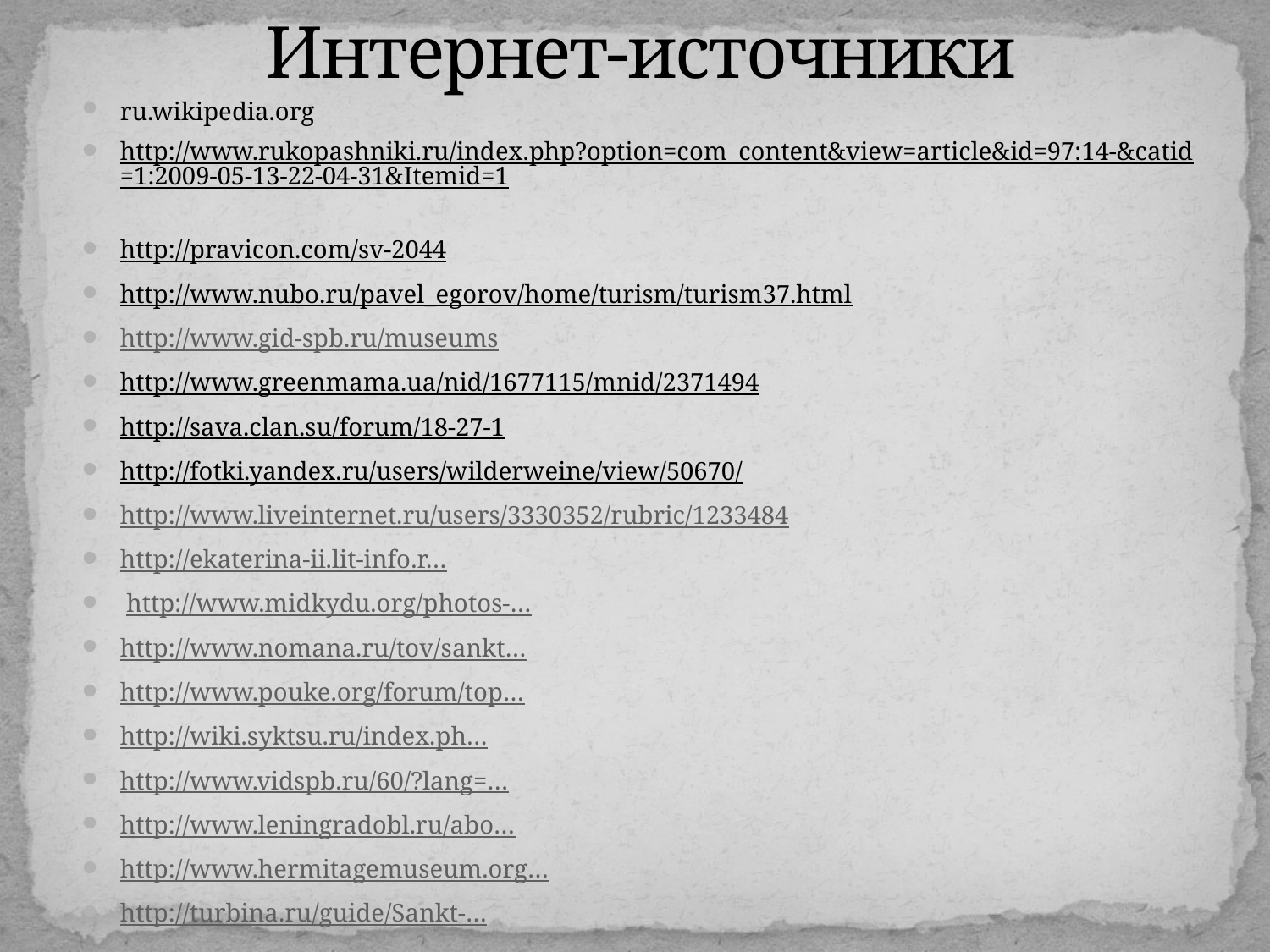

# Интернет-источники
ru.wikipedia.org
http://www.rukopashniki.ru/index.php?option=com_content&view=article&id=97:14-&catid=1:2009-05-13-22-04-31&Itemid=1
http://pravicon.com/sv-2044
http://www.nubo.ru/pavel_egorov/home/turism/turism37.html
http://www.gid-spb.ru/museums
http://www.greenmama.ua/nid/1677115/mnid/2371494
http://sava.clan.su/forum/18-27-1
http://fotki.yandex.ru/users/wilderweine/view/50670/
http://www.liveinternet.ru/users/3330352/rubric/1233484
http://ekaterina-ii.lit-info.r…
 http://www.midkydu.org/photos-…
http://www.nomana.ru/tov/sankt…
http://www.pouke.org/forum/top…
http://wiki.syktsu.ru/index.ph…
http://www.vidspb.ru/60/?lang=…
http://www.leningradobl.ru/abo…
http://www.hermitagemuseum.org…
http://turbina.ru/guide/Sankt-…